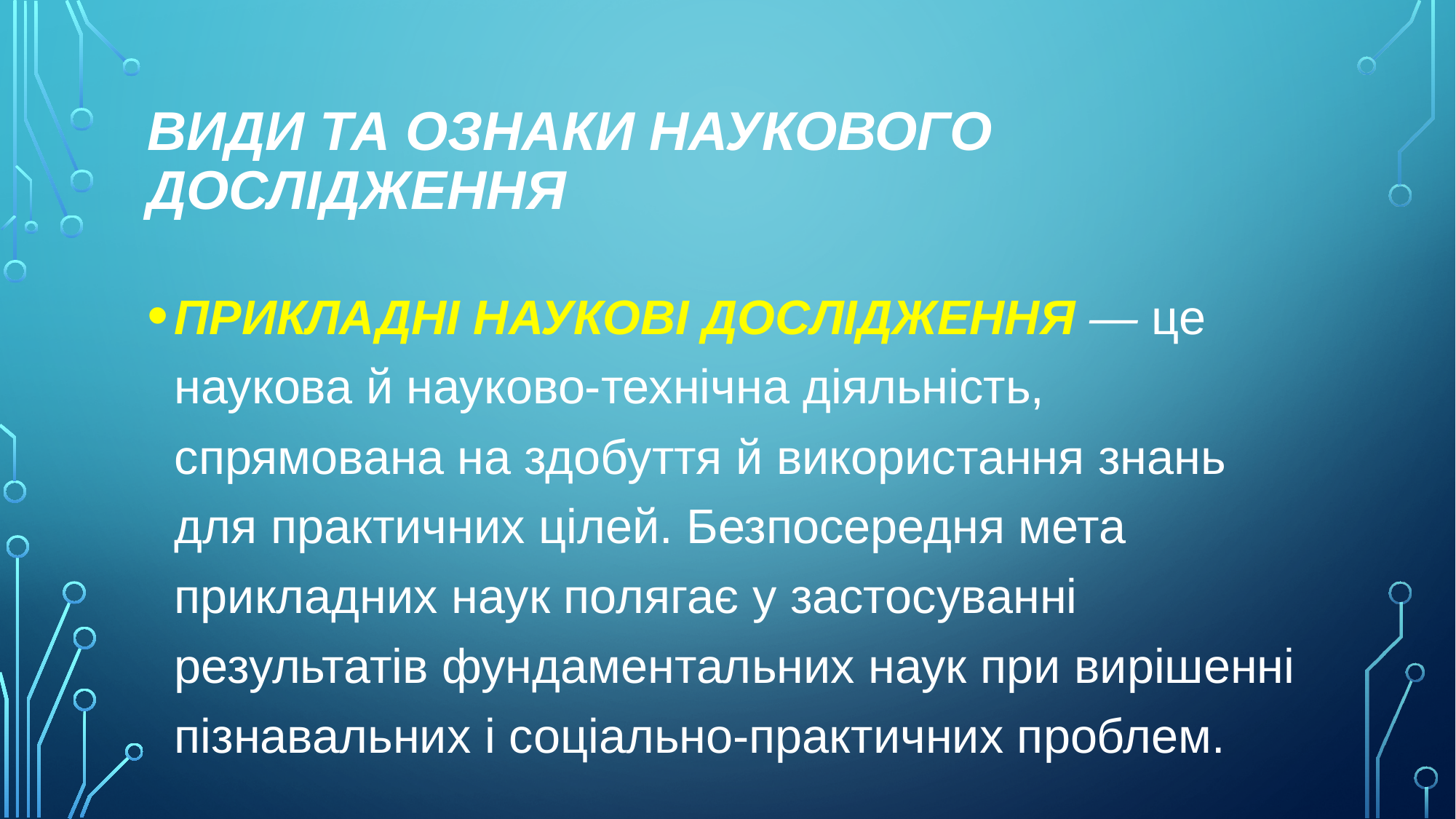

# Види та ознаки наукового дослідження
ПРИКЛАДНІ НАУКОВІ ДОСЛІДЖЕННЯ — це наукова й науково-технічна діяльність, спрямована на здобуття й використання знань для практичних цілей. Безпосередня мета прикладних наук полягає у застосуванні результатів фундаментальних наук при вирішенні пізнавальних і соціально-практичних проблем.